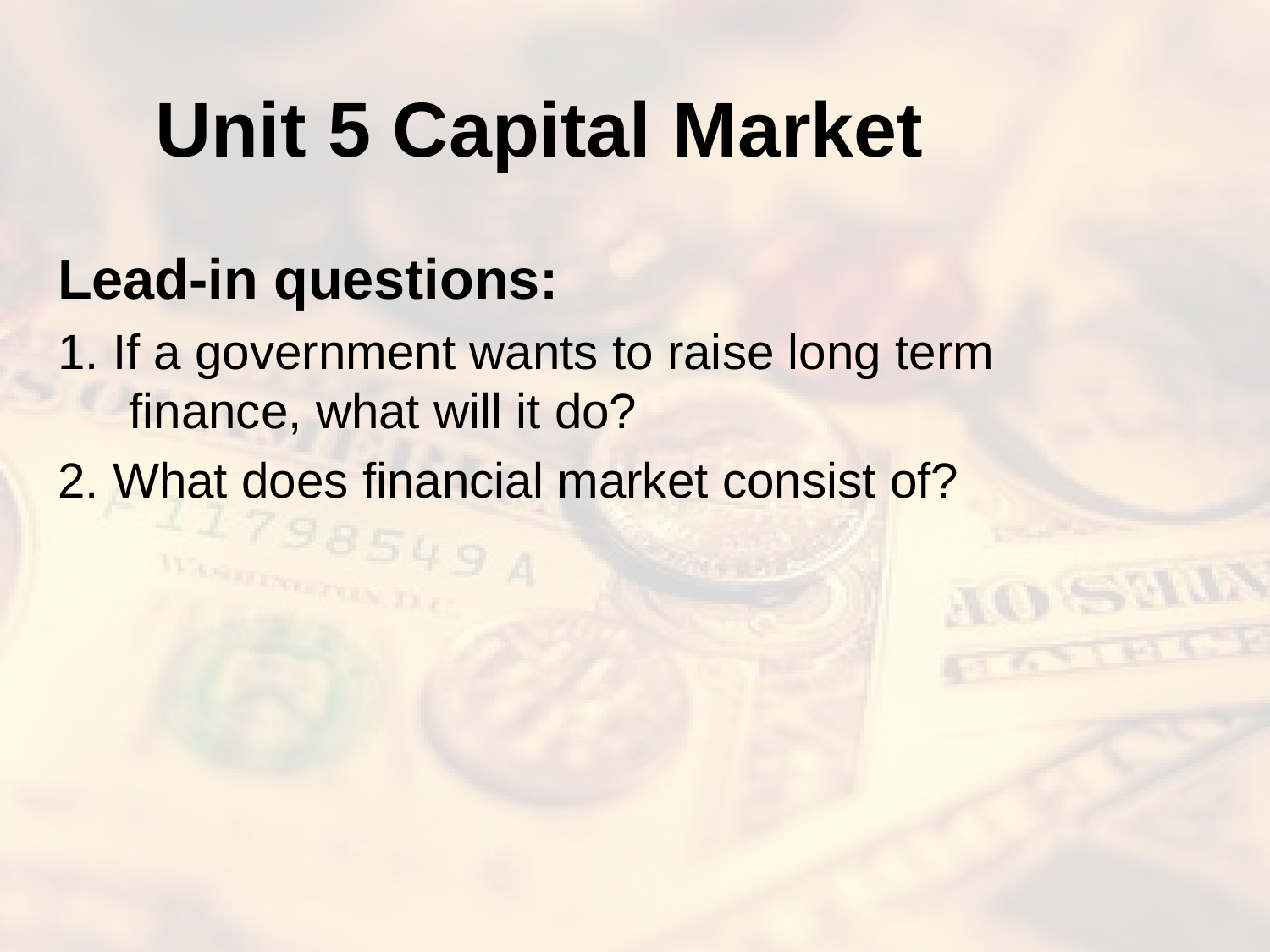

# Unit 5 Capital Market
Lead-in questions:
1. If a government wants to raise long term finance, what will it do?
2. What does financial market consist of?